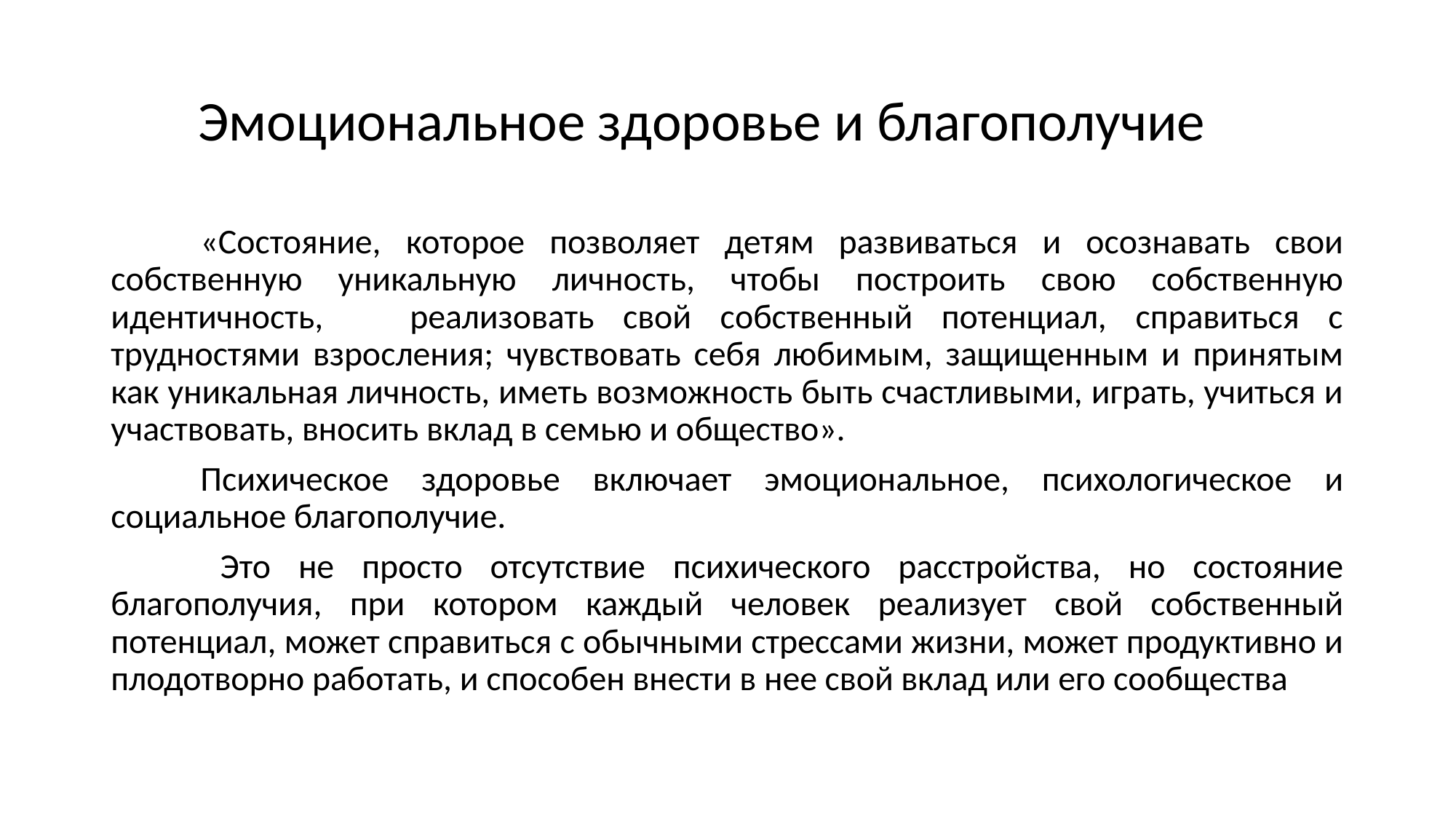

# Эмоциональное здоровье и благополучие
	«Состояние, которое позволяет детям развиваться и осознавать свои собственную уникальную личность, чтобы построить свою собственную идентичность,   реализовать свой собственный потенциал, справиться с трудностями взросления; чувствовать себя любимым, защищенным и принятым как уникальная личность, иметь возможность быть счастливыми, играть, учиться и участвовать, вносить вклад в семью и общество».
	Психическое здоровье включает эмоциональное, психологическое и социальное благополучие.
 	Это не просто отсутствие психического расстройства, но состояние благополучия, при котором каждый человек реализует свой собственный потенциал, может справиться с обычными стрессами жизни, может продуктивно и плодотворно работать, и способен внести в нее свой вклад или его сообщества